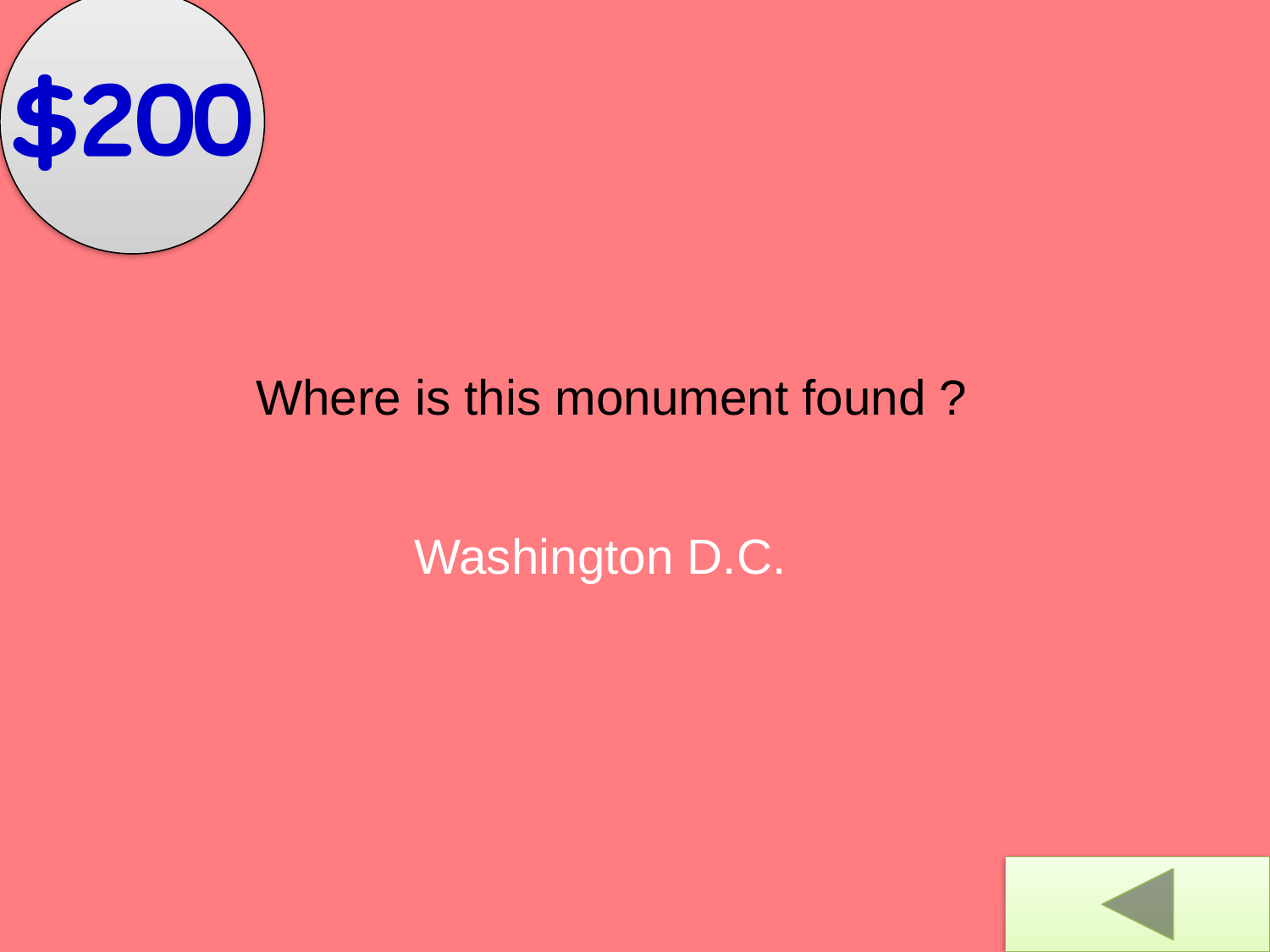

$200
Where is this monument found ?
Washington D.C.